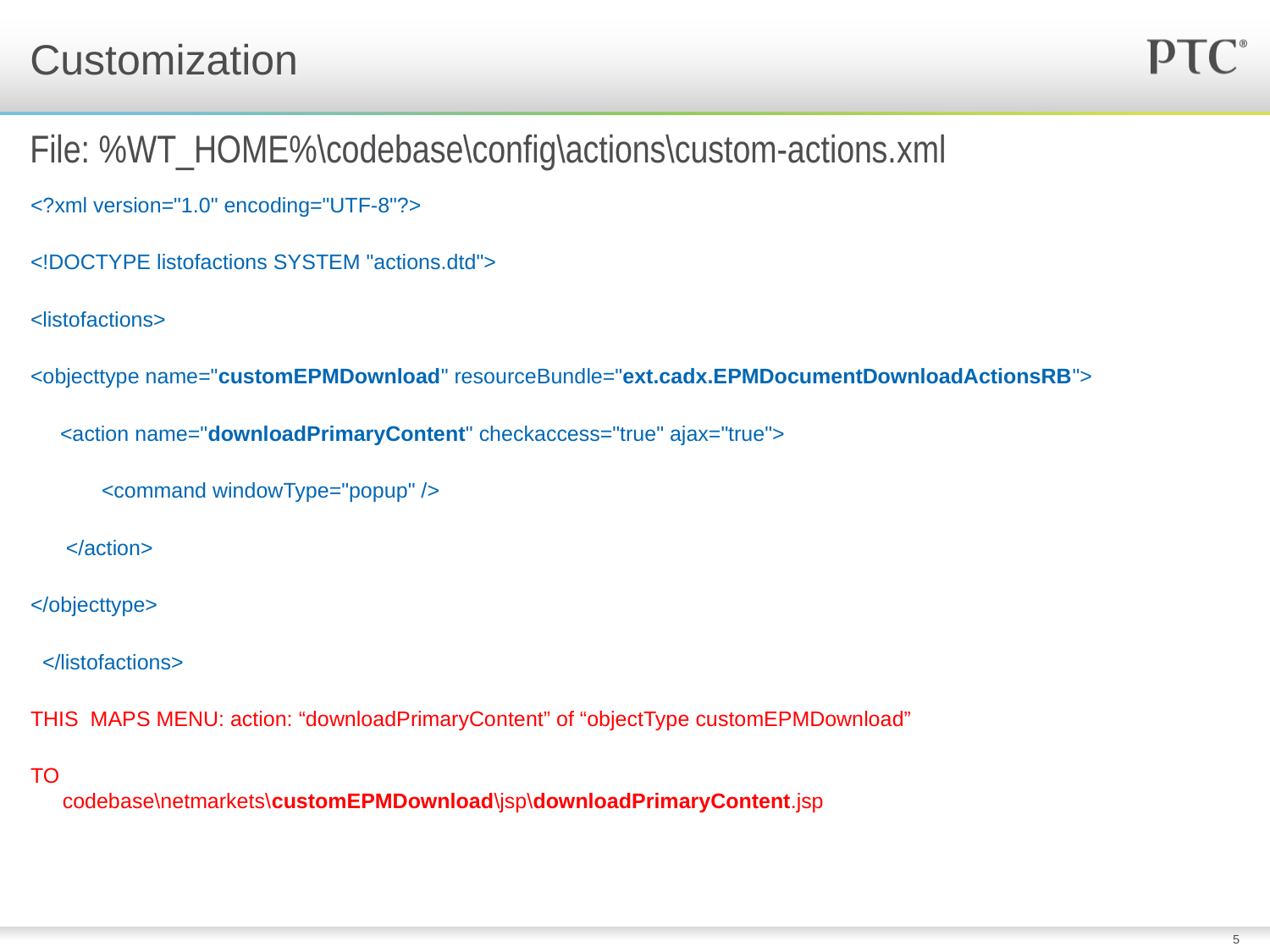

# Customization
File: %WT_HOME%\codebase\config\actions\custom-actions.xml
<?xml version="1.0" encoding="UTF-8"?>
<!DOCTYPE listofactions SYSTEM "actions.dtd">
<listofactions>
<objecttype name="customEPMDownload" resourceBundle="ext.cadx.EPMDocumentDownloadActionsRB">
     <action name="downloadPrimaryContent" checkaccess="true" ajax="true">
            <command windowType="popup" />
      </action>
</objecttype>
  </listofactions>
THIS  MAPS MENU: action: “downloadPrimaryContent” of “objectType customEPMDownload”
TO
codebase\netmarkets\customEPMDownload\jsp\downloadPrimaryContent.jsp